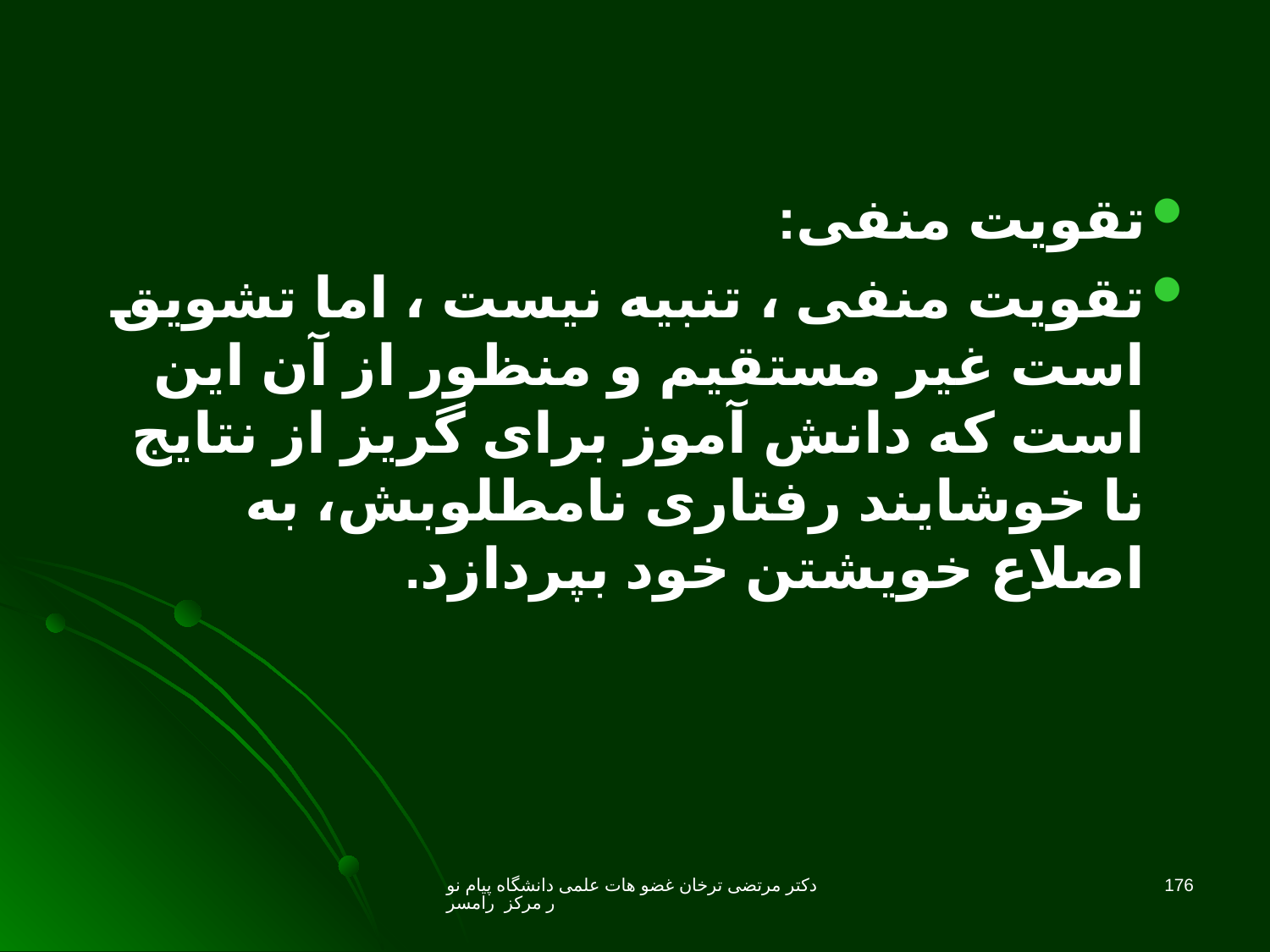

تقویت منفی:
تقویت منفی ، تنبیه نیست ، اما تشویق است غیر مستقیم و منظور از آن این است که دانش آموز برای گریز از نتایج نا خوشایند رفتاری نامطلوبش، به اصلاع خویشتن خود بپردازد.
دکتر مرتضی ترخان غضو هات علمی دانشگاه پیام نور مرکز رامسر
176